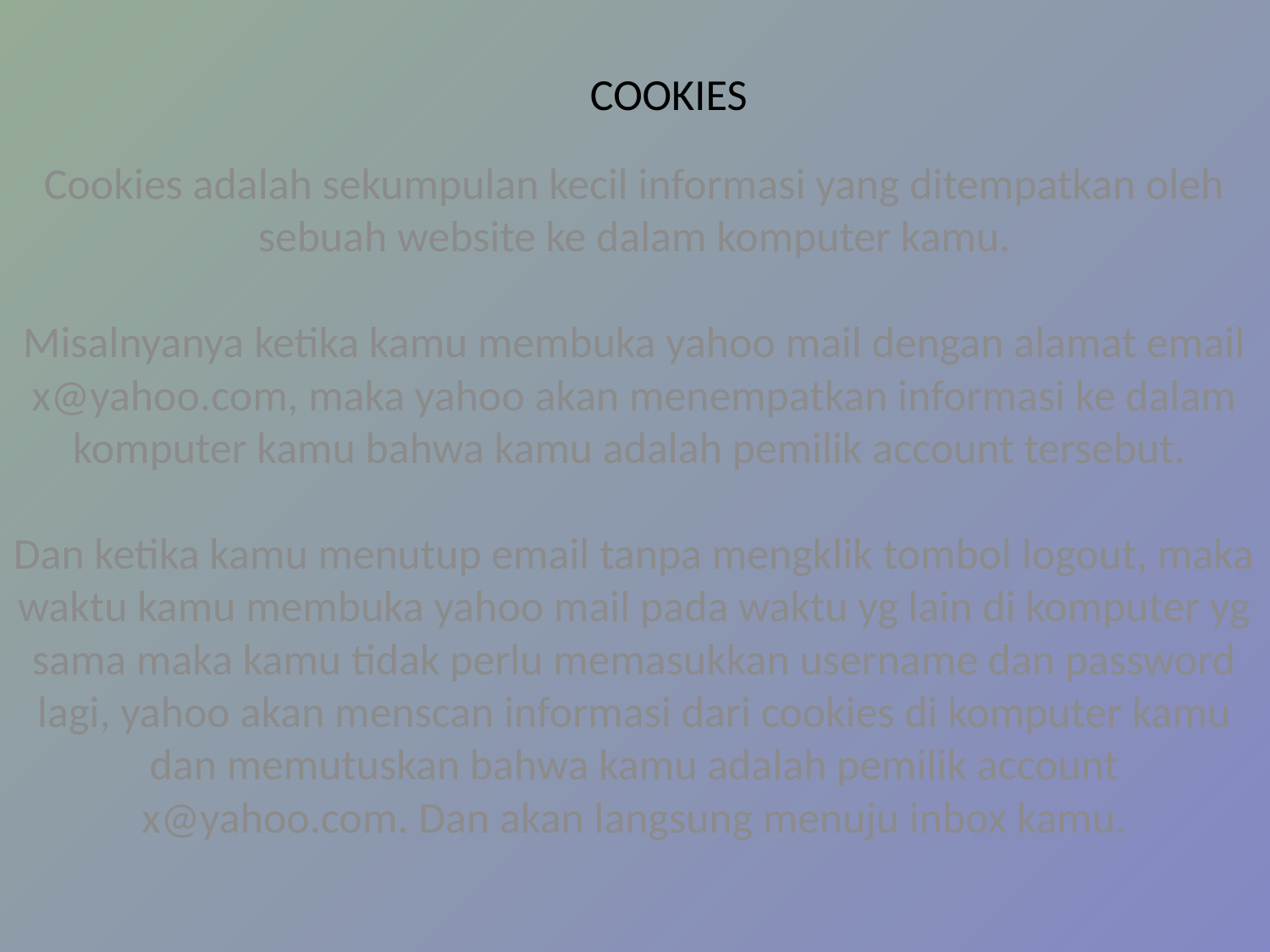

# COOKIES
Cookies adalah sekumpulan kecil informasi yang ditempatkan oleh sebuah website ke dalam komputer kamu.
Misalnyanya ketika kamu membuka yahoo mail dengan alamat email x@yahoo.com, maka yahoo akan menempatkan informasi ke dalam komputer kamu bahwa kamu adalah pemilik account tersebut. 
Dan ketika kamu menutup email tanpa mengklik tombol logout, maka waktu kamu membuka yahoo mail pada waktu yg lain di komputer yg sama maka kamu tidak perlu memasukkan username dan password lagi, yahoo akan menscan informasi dari cookies di komputer kamu dan memutuskan bahwa kamu adalah pemilik account x@yahoo.com. Dan akan langsung menuju inbox kamu.